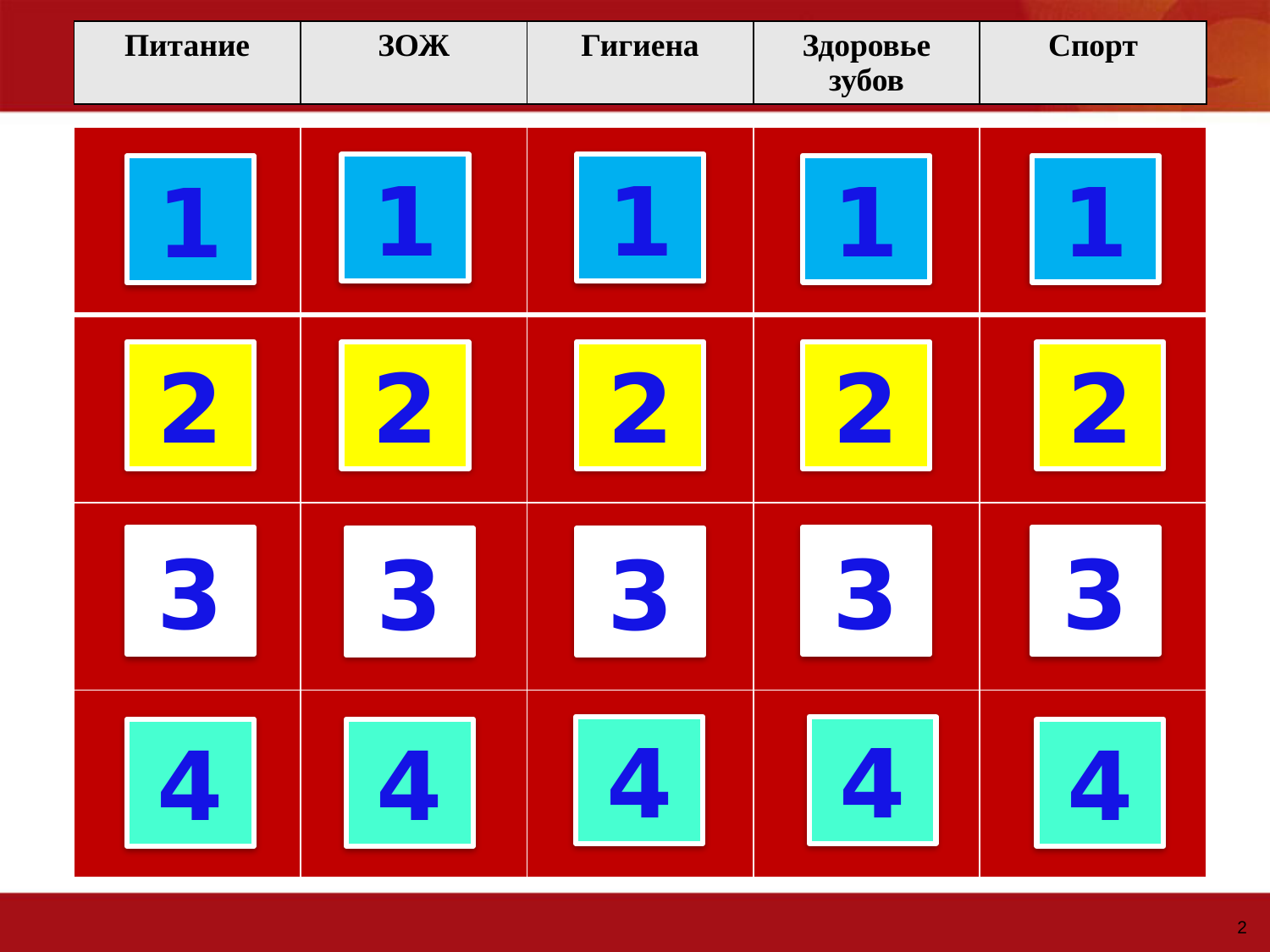

| Питание | ЗОЖ | Гигиена | Здоровье зубов | Спорт |
| --- | --- | --- | --- | --- |
|  |  |  |  |  |
| --- | --- | --- | --- | --- |
|  |  |  |  |  |
|  |  |  |  |  |
|  |  |  |  |  |
1
1
1
1
1
2
2
2
2
2
3
3
3
3
3
4
4
4
4
4